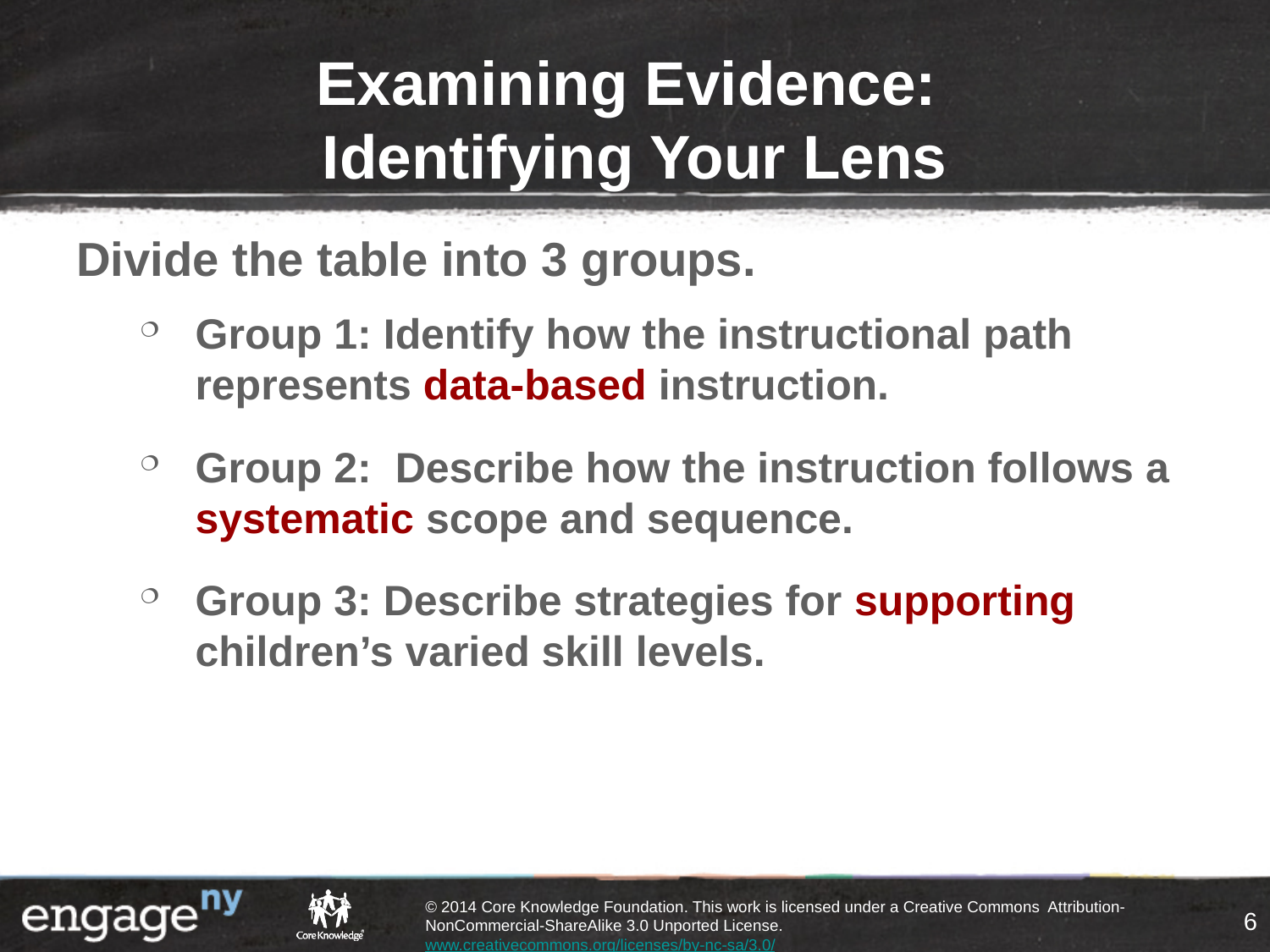

# Examining Evidence: Identifying Your Lens
Divide the table into 3 groups.
Group 1: Identify how the instructional path represents data-based instruction.
Group 2:  Describe how the instruction follows a systematic scope and sequence.
Group 3: Describe strategies for supporting children’s varied skill levels.

6